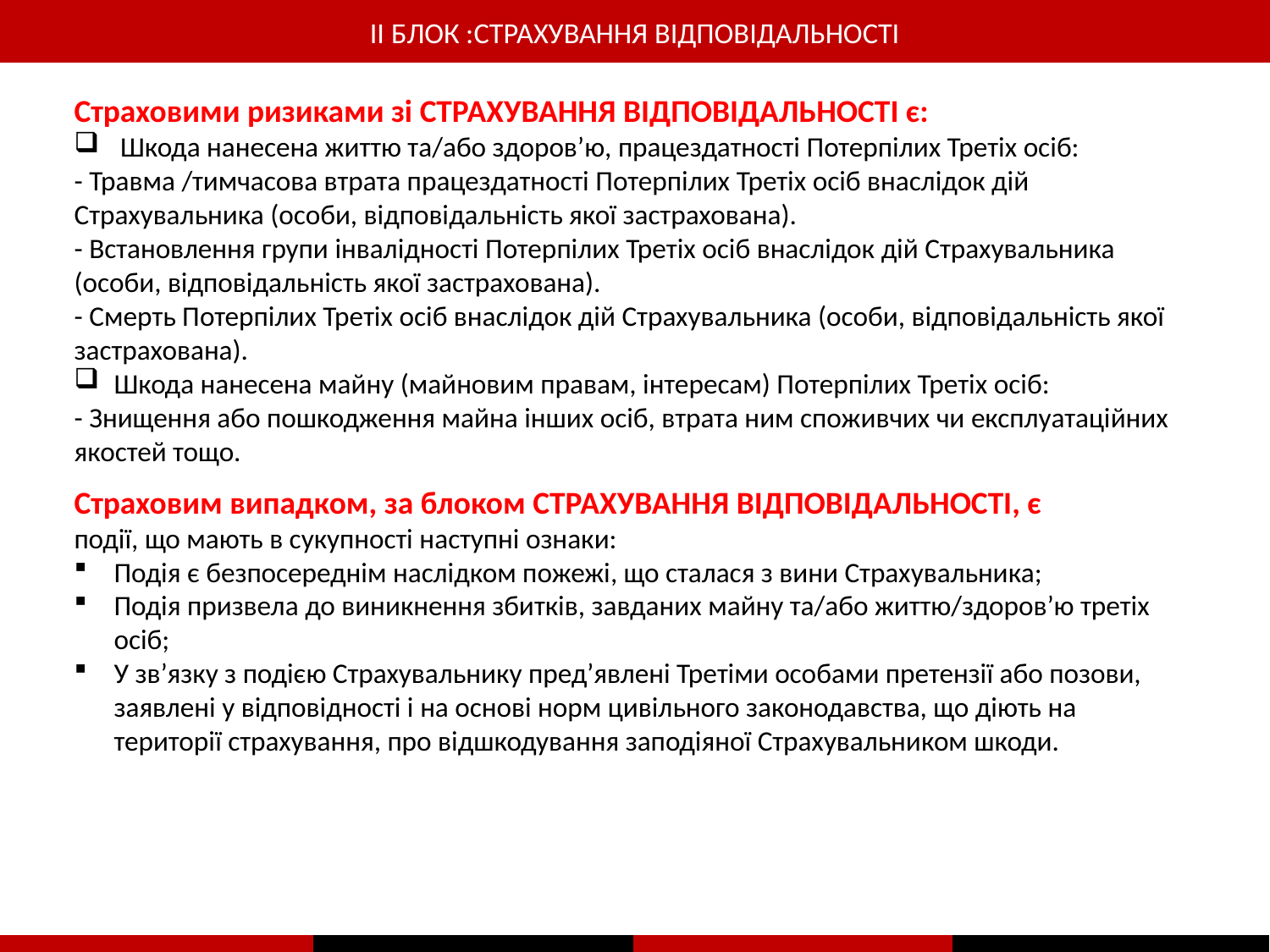

# ІІ БЛОК :СТРАХУВАННЯ ВІДПОВІДАЛЬНОСТІ
Страховими ризиками зі СТРАХУВАННЯ ВІДПОВІДАЛЬНОСТІ є:
 Шкода нанесена життю та/або здоров’ю, працездатності Потерпілих Третіх осіб:
- Травма /тимчасова втрата працездатності Потерпілих Третіх осіб внаслідок дій Страхувальника (особи, відповідальність якої застрахована).
- Встановлення групи інвалідності Потерпілих Третіх осіб внаслідок дій Страхувальника (особи, відповідальність якої застрахована).
- Смерть Потерпілих Третіх осіб внаслідок дій Страхувальника (особи, відповідальність якої
застрахована).
Шкода нанесена майну (майновим правам, інтересам) Потерпілих Третіх осіб:
- Знищення або пошкодження майна інших осіб, втрата ним споживчих чи експлуатаційних якостей тощо.
Страховим випадком, за блоком СТРАХУВАННЯ ВІДПОВІДАЛЬНОСТІ, є
події, що мають в сукупності наступні ознаки:
Подія є безпосереднім наслідком пожежі, що сталася з вини Страхувальника;
Подія призвела до виникнення збитків, завданих майну та/або життю/здоров’ю третіх осіб;
У зв’язку з подією Страхувальнику пред’явлені Третіми особами претензії або позови, заявлені у відповідності і на основі норм цивільного законодавства, що діють на території страхування, про відшкодування заподіяної Страхувальником шкоди.